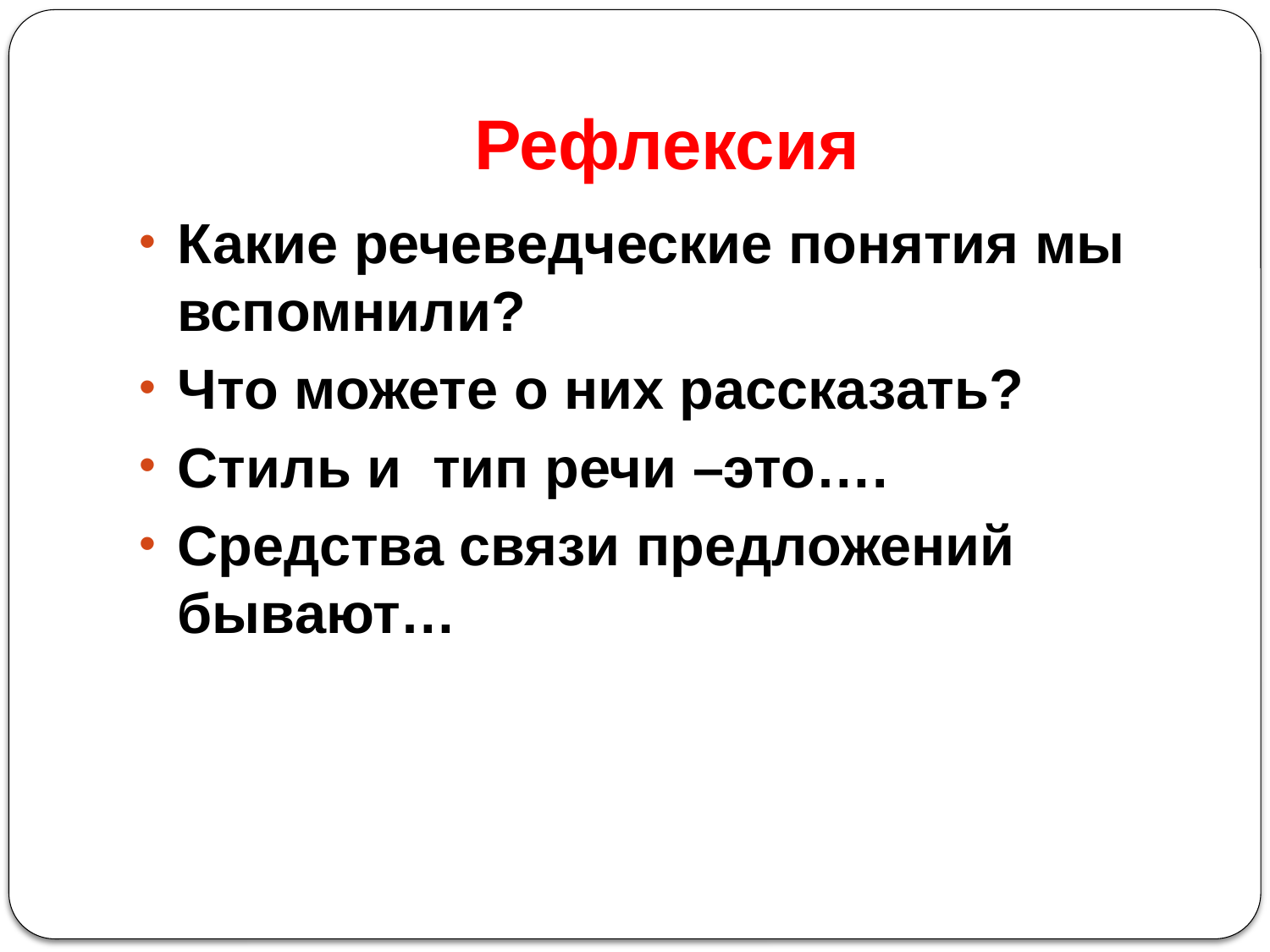

# Рефлексия
Какие речеведческие понятия мы вспомнили?
Что можете о них рассказать?
Стиль и  тип речи –это….
Средства связи предложений бывают…